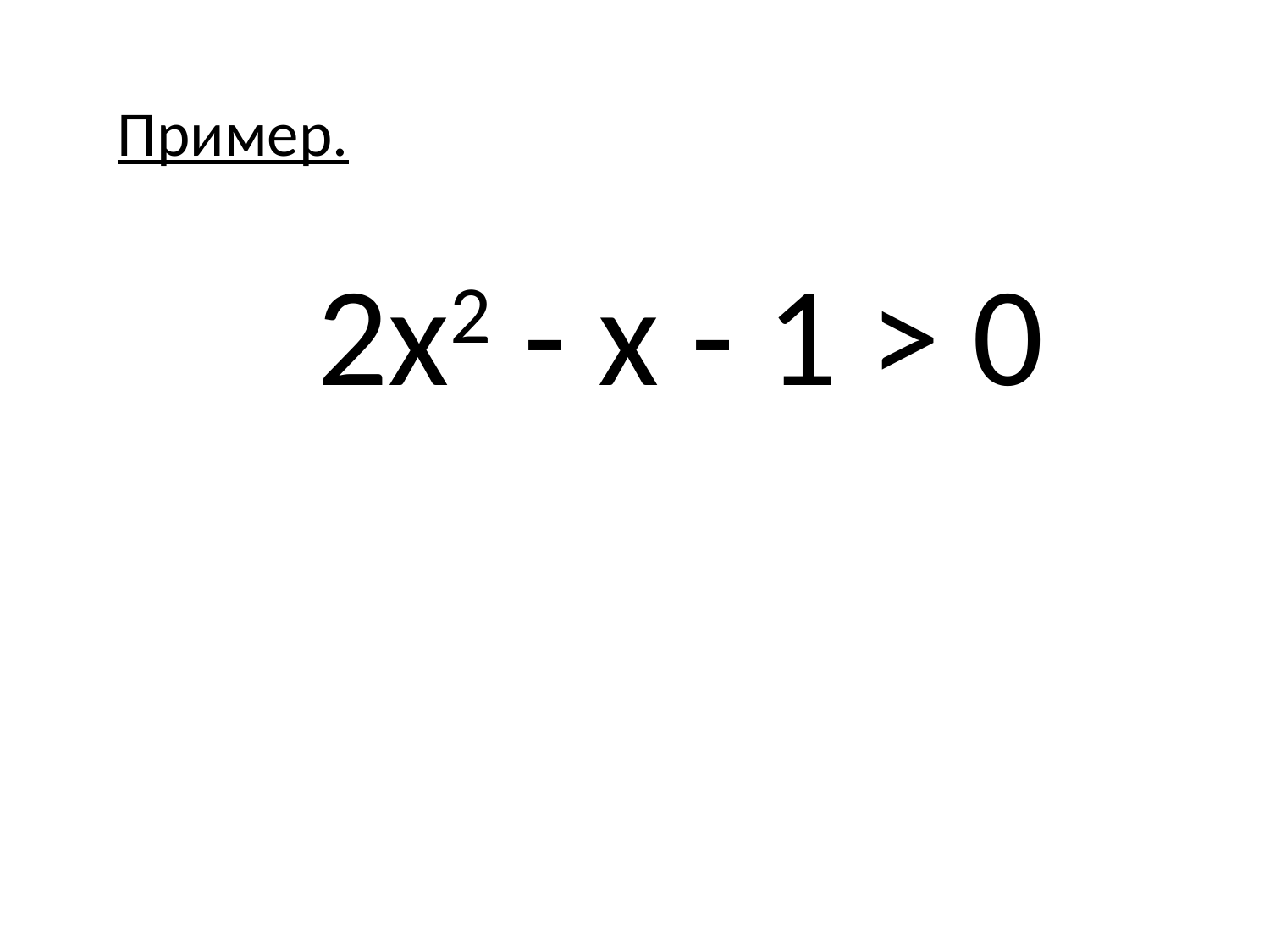

Пример.

2х2 - х - 1 > 0